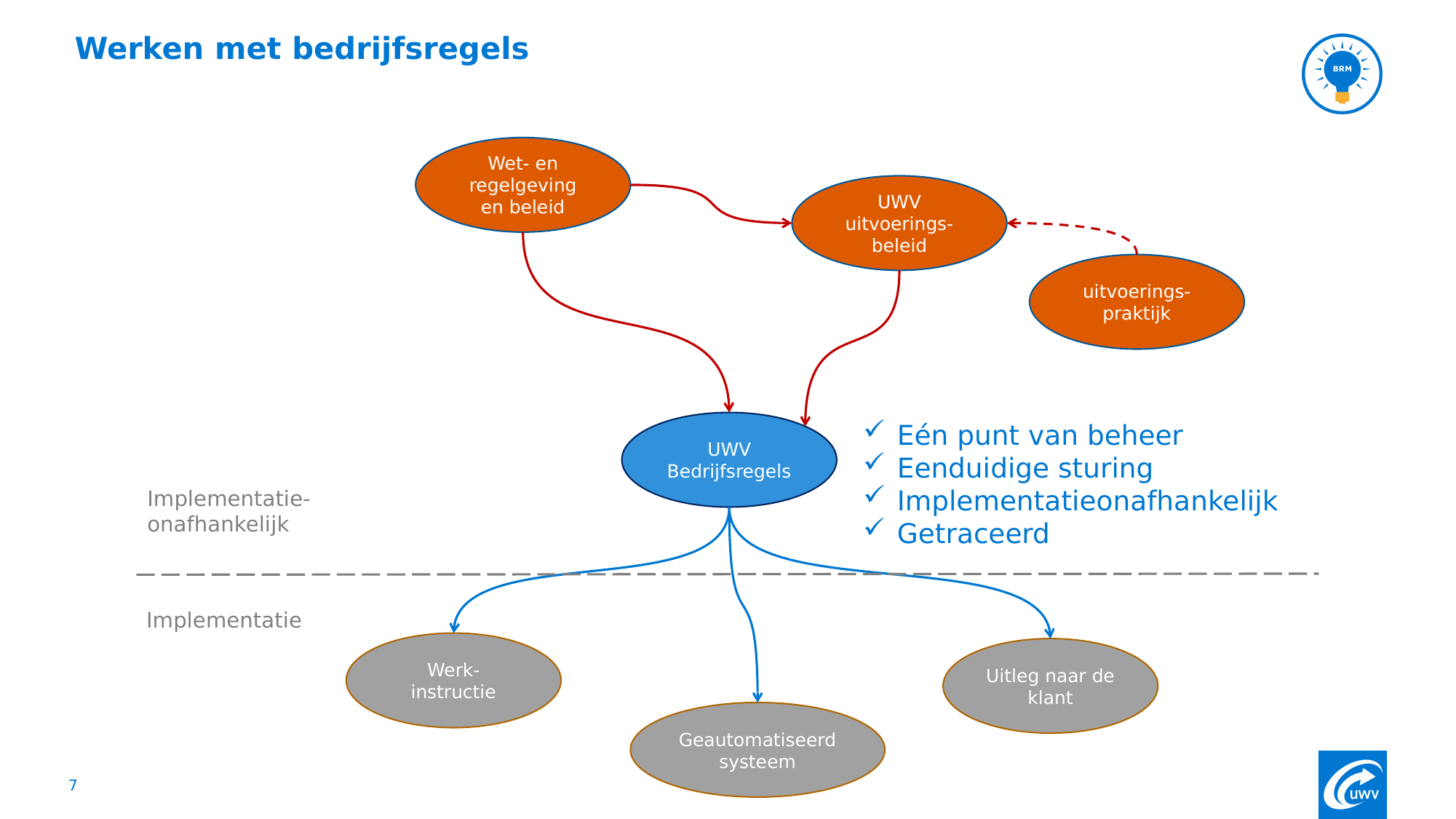

# Werken met bedrijfsregels
Wet- en regelgeving en beleid
UWV uitvoerings-beleid
uitvoerings-praktijk
UWV Bedrijfsregels
Eén punt van beheer
Eenduidige sturing
Implementatieonafhankelijk
Getraceerd
Implementatie-
onafhankelijk
Implementatie
Werk-instructie
Uitleg naar de klant
Geautomatiseerd systeem
7